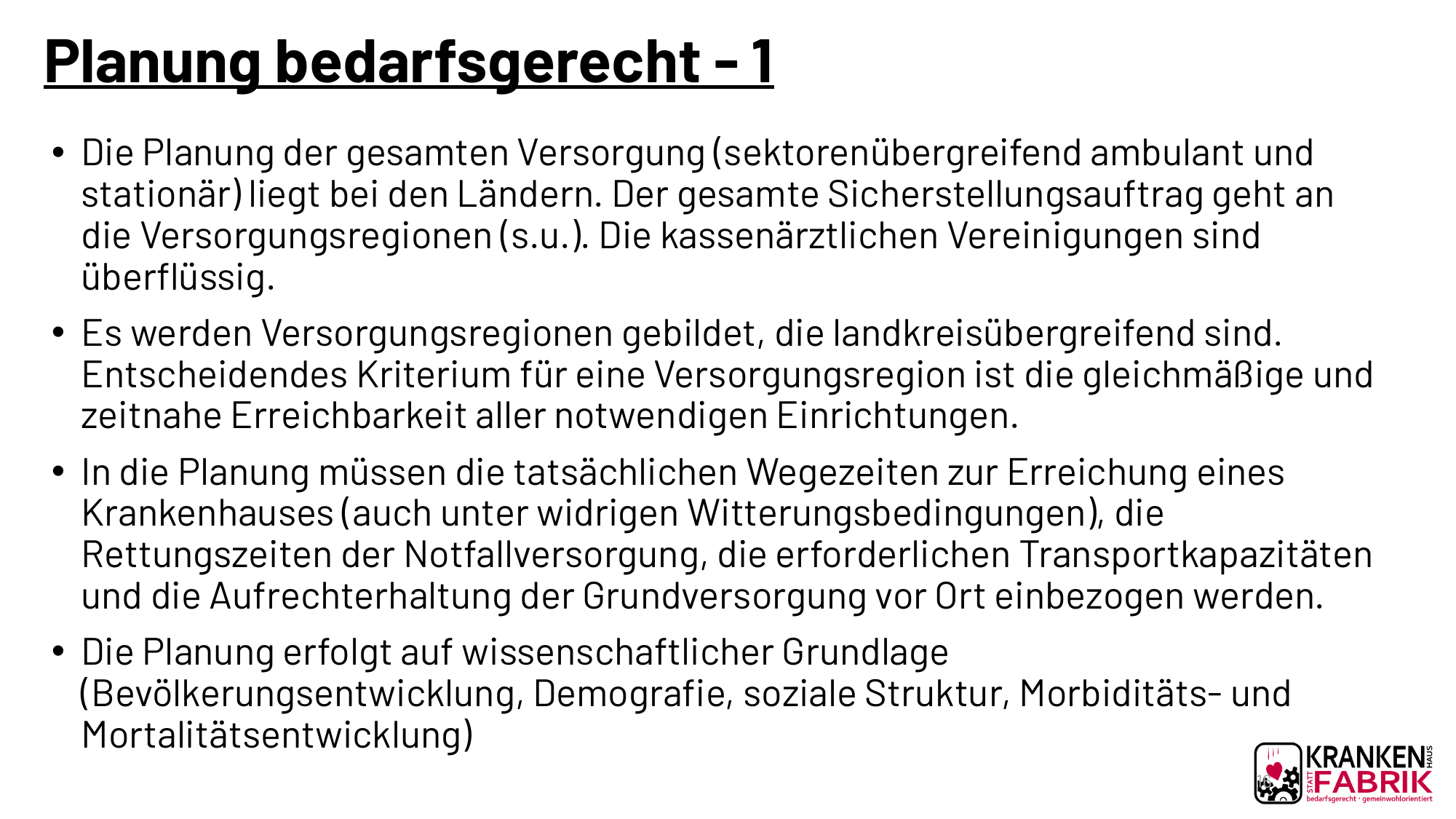

# Planung bedarfsgerecht - 1
Die Planung der gesamten Versorgung (sektorenübergreifend ambulant und stationär) liegt bei den Ländern. Der gesamte Sicherstellungsauftrag geht an die Versorgungsregionen (s.u.). Die kassenärztlichen Vereinigungen sind überflüssig.
Es werden Versorgungsregionen gebildet, die landkreisübergreifend sind. Entscheidendes Kriterium für eine Versorgungsregion ist die gleichmäßige und zeitnahe Erreichbarkeit aller notwendigen Einrichtungen.
In die Planung müssen die tatsächlichen Wegezeiten zur Erreichung eines Krankenhauses (auch unter widrigen Witterungsbedingungen), die Rettungszeiten der Notfallversorgung, die erforderlichen Transportkapazitäten und die Aufrechterhaltung der Grundversorgung vor Ort einbezogen werden.
Die Planung erfolgt auf wissenschaftlicher Grundlage (Bevölkerungsentwicklung, Demografie, soziale Struktur, Morbiditäts- und Mortalitätsentwicklung)
16